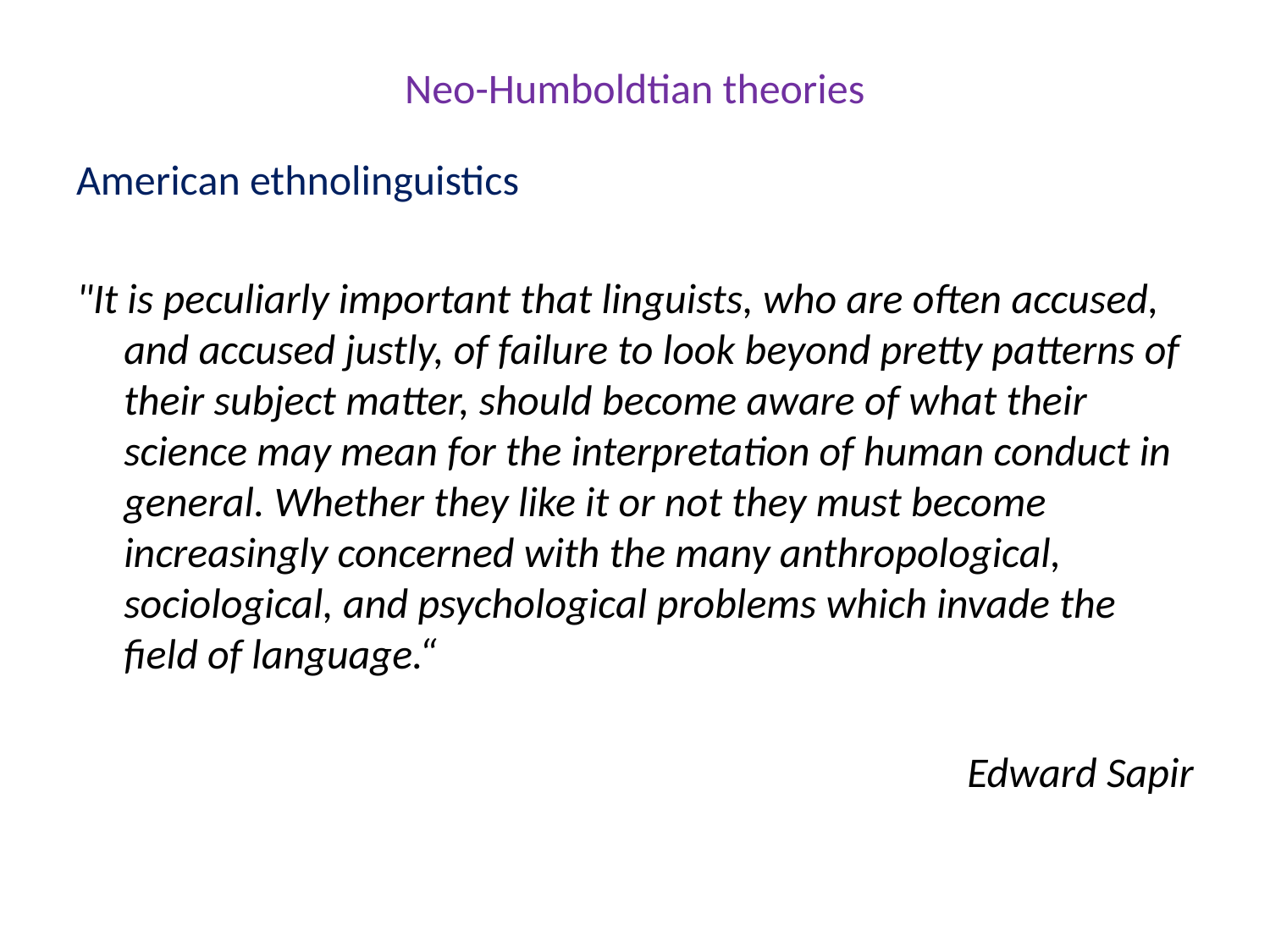

# Neo-Humboldtian theories
American ethnolinguistics

"It is peculiarly important that linguists, who are often accused, and accused justly, of failure to look beyond pretty patterns of their subject matter, should become aware of what their science may mean for the interpretation of human conduct in general. Whether they like it or not they must become increasingly concerned with the many anthropological, sociological, and psychological problems which invade the field of language.“

Edward Sapir